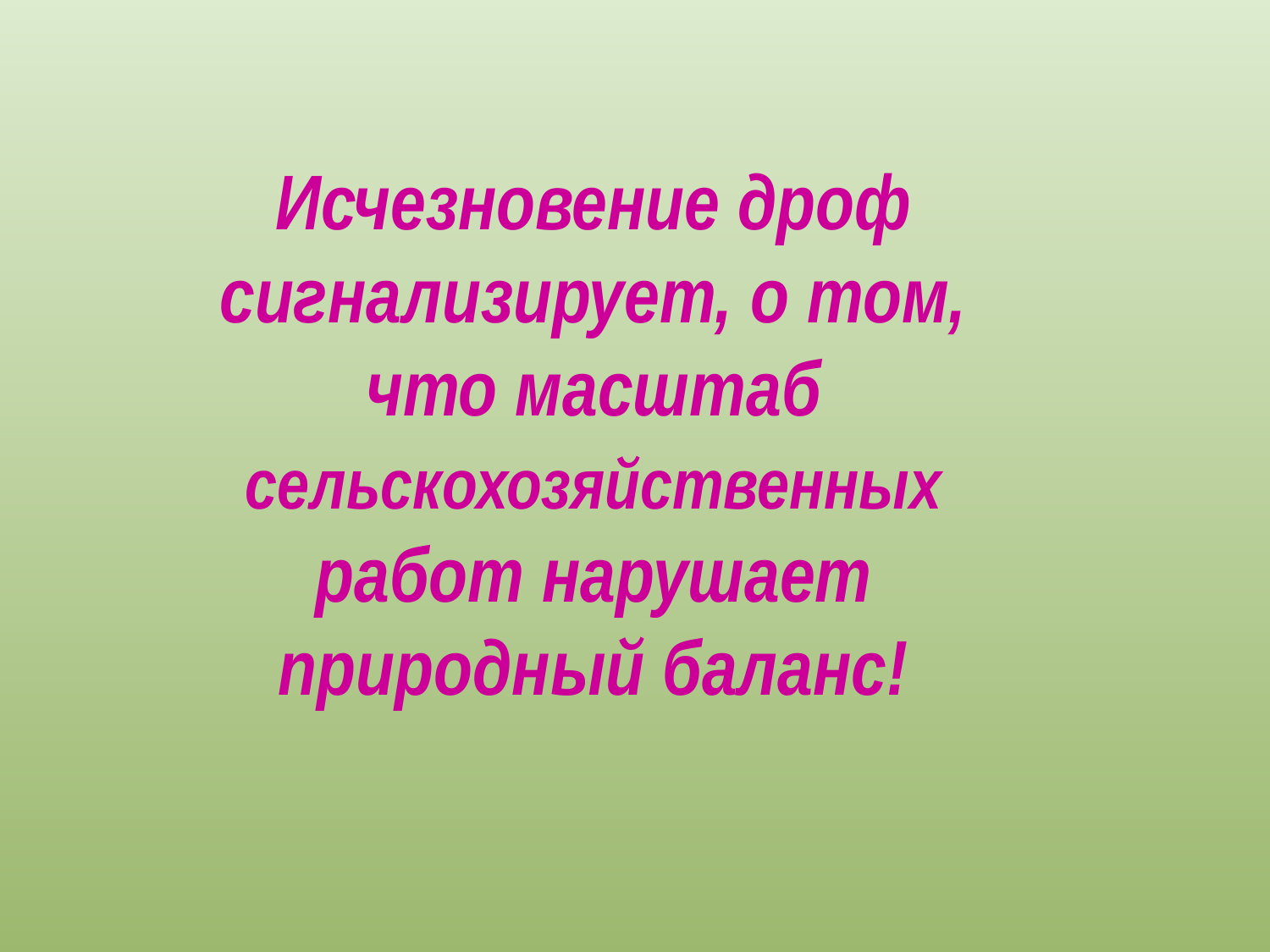

Исчезновение дроф сигнализирует, о том, что масштаб сельскохозяйственных работ нарушает природный баланс!